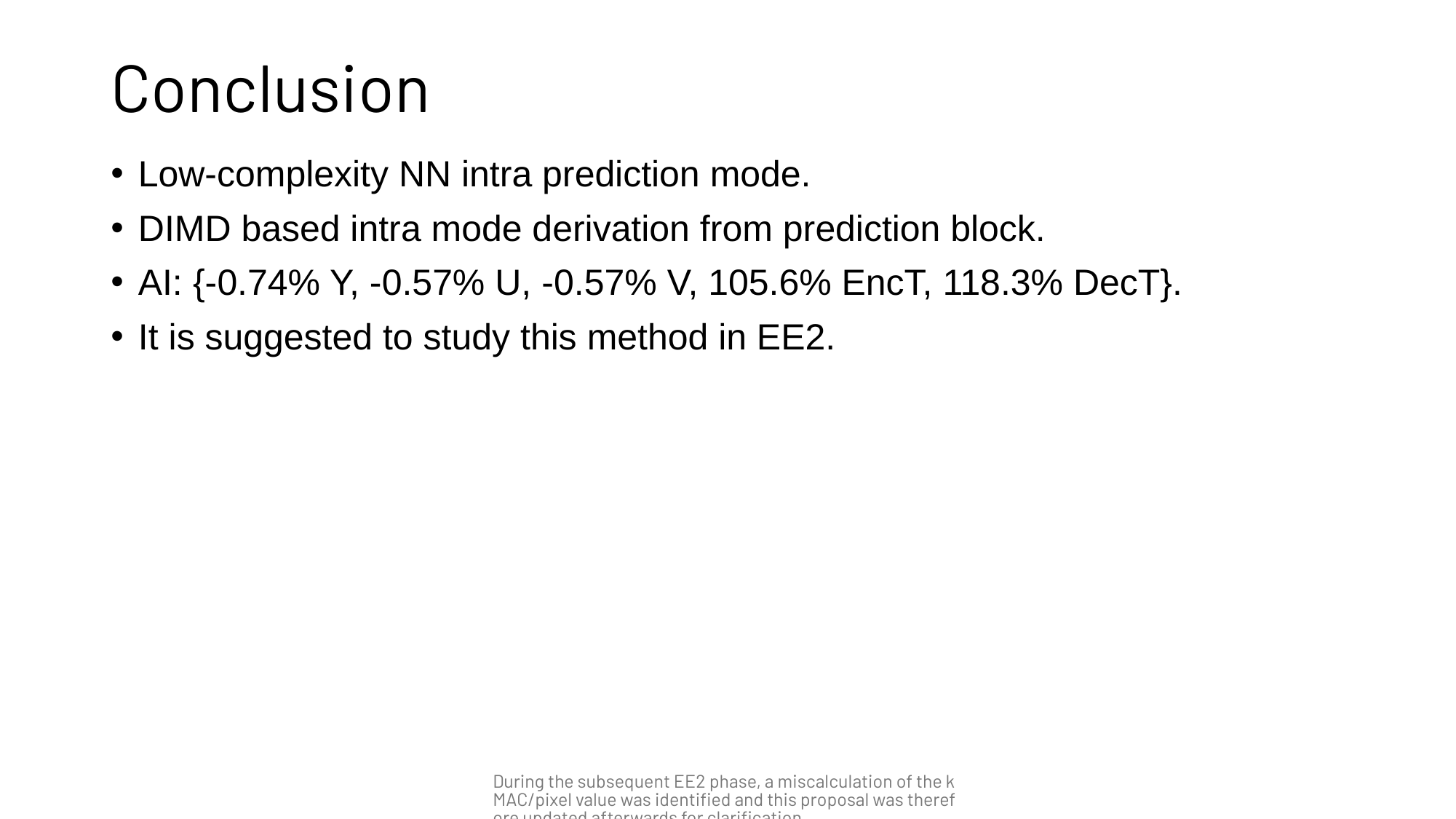

# Conclusion
Low-complexity NN intra prediction mode.
DIMD based intra mode derivation from prediction block.
AI: {-0.74% Y, -0.57% U, -0.57% V, 105.6% EncT, 118.3% DecT}.
It is suggested to study this method in EE2.

During the subsequent EE2 phase, a miscalculation of the kMAC/pixel value was identified and this proposal was therefore updated afterwards for clarification.